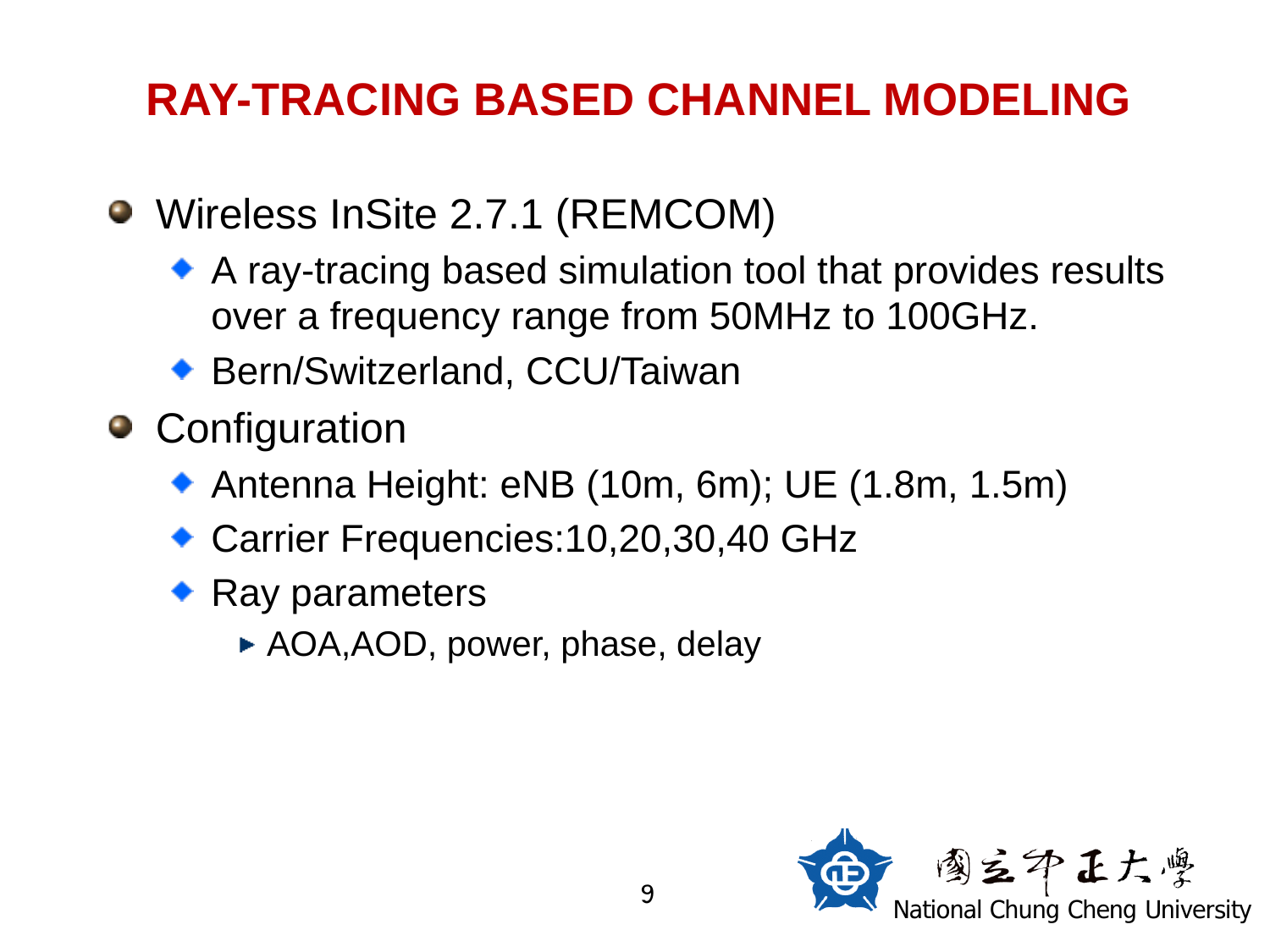

# RAY-TRACING BASED CHANNEL MODELING
Wireless InSite 2.7.1 (REMCOM)
A ray-tracing based simulation tool that provides results over a frequency range from 50MHz to 100GHz.
Bern/Switzerland, CCU/Taiwan
Configuration
Antenna Height: eNB (10m, 6m); UE (1.8m, 1.5m)
Carrier Frequencies:10,20,30,40 GHz
Ray parameters
AOA,AOD, power, phase, delay

9